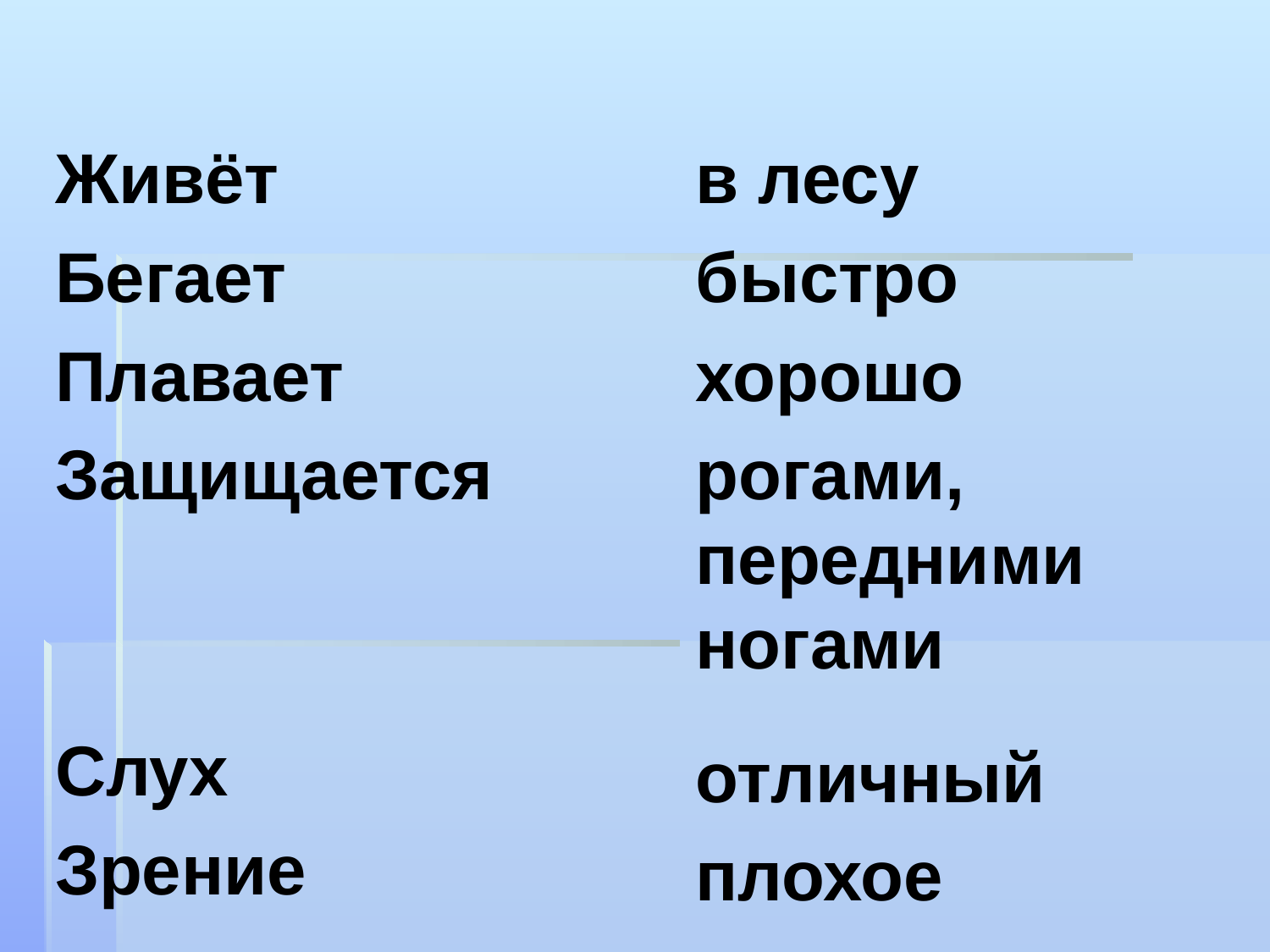

#
Живёт
Бегает
Плавает
Защищается

Слух
Зрение

в лесу
быстро
хорошо
рогами, передними ногами

отличный
плохое